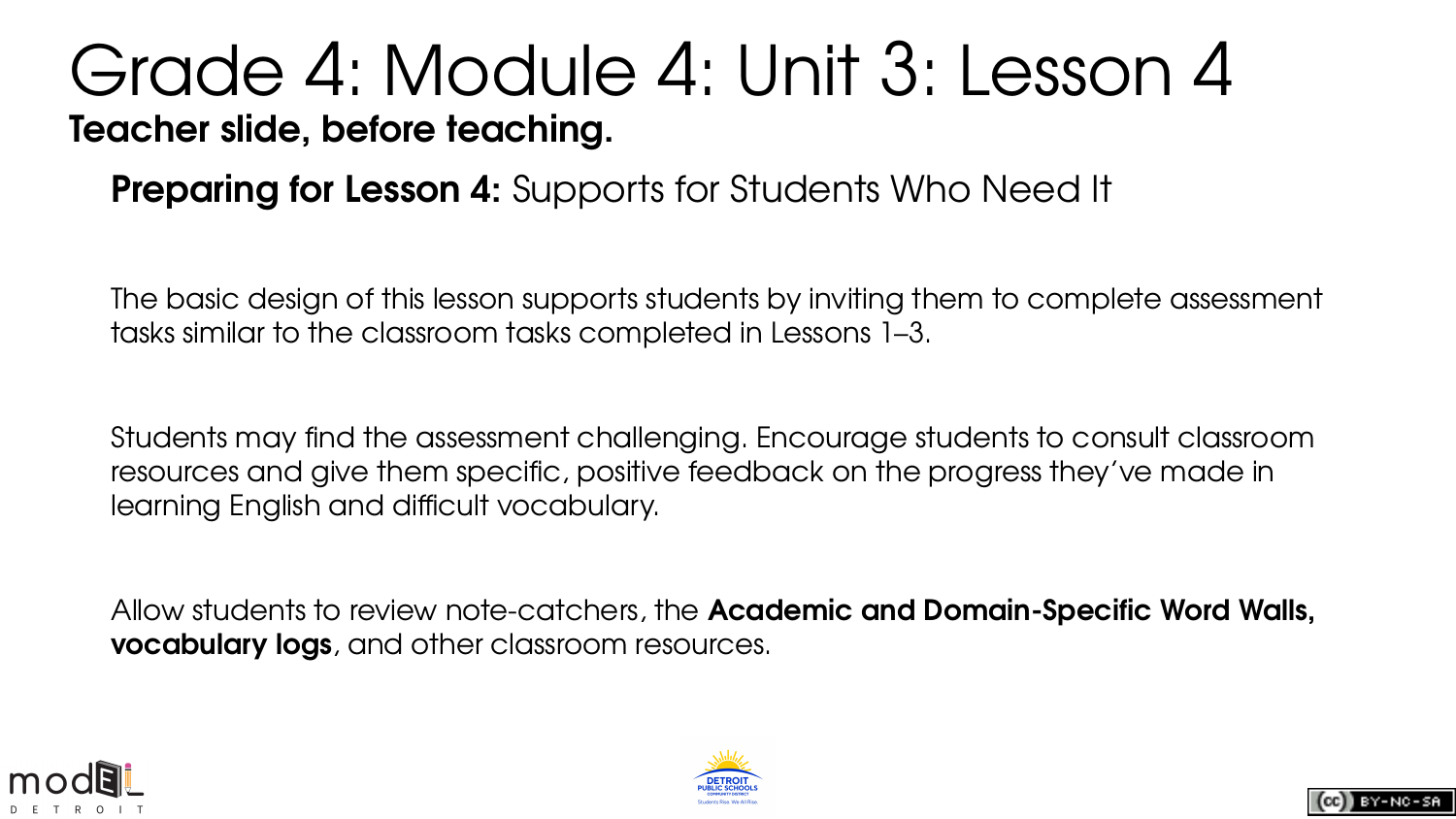

# Grade 4: Module 4: Unit 3: Lesson 4
Teacher slide, before teaching.

Preparing for Lesson 4: Supports for Students Who Need It
The basic design of this lesson supports students by inviting them to complete assessment tasks similar to the classroom tasks completed in Lessons 1–3.
Students may find the assessment challenging. Encourage students to consult classroom resources and give them specific, positive feedback on the progress they’ve made in learning English and difficult vocabulary.
Allow students to review note-catchers, the Academic and Domain-Specific Word Walls, vocabulary logs, and other classroom resources.